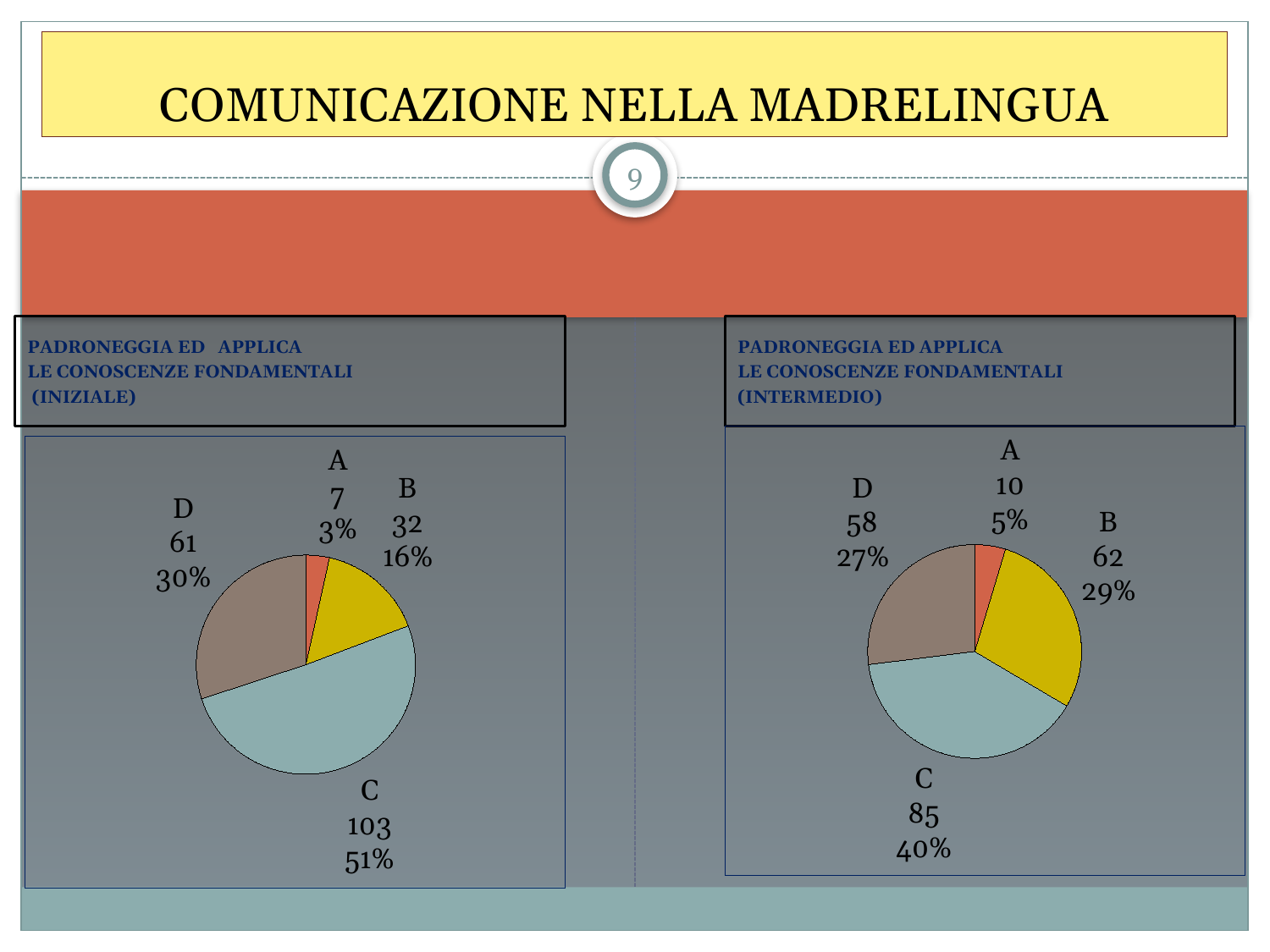

# COMUNICAZIONE NELLA MADRELINGUA
9
PADRONEGGIA ED   APPLICA
LE CONOSCENZE FONDAMENTALI
 (INIZIALE)
PADRONEGGIA ED APPLICA
LE CONOSCENZE FONDAMENTALI
(INTERMEDIO)

### Chart

| Category | Colonna1 |
|---|---|
| A | 10.0 |
| B | 62.0 |
| C | 85.0 |
| D | 58.0 |

### Chart

| Category | Colonna1 |
|---|---|
| A | 7.0 |
| B | 32.0 |
| C | 103.0 |
| D | 61.0 |